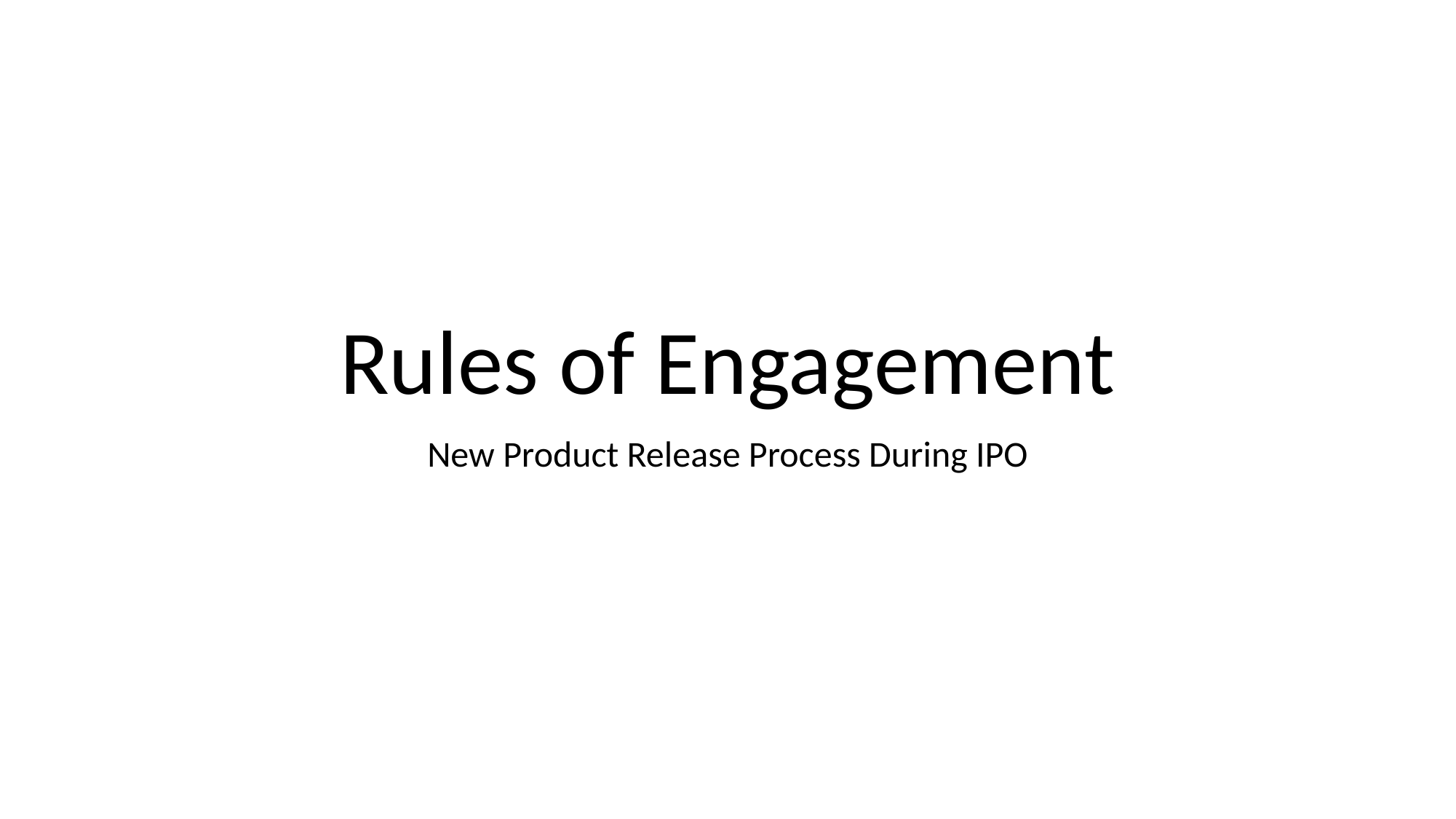

# Rules of Engagement
New Product Release Process During IPO